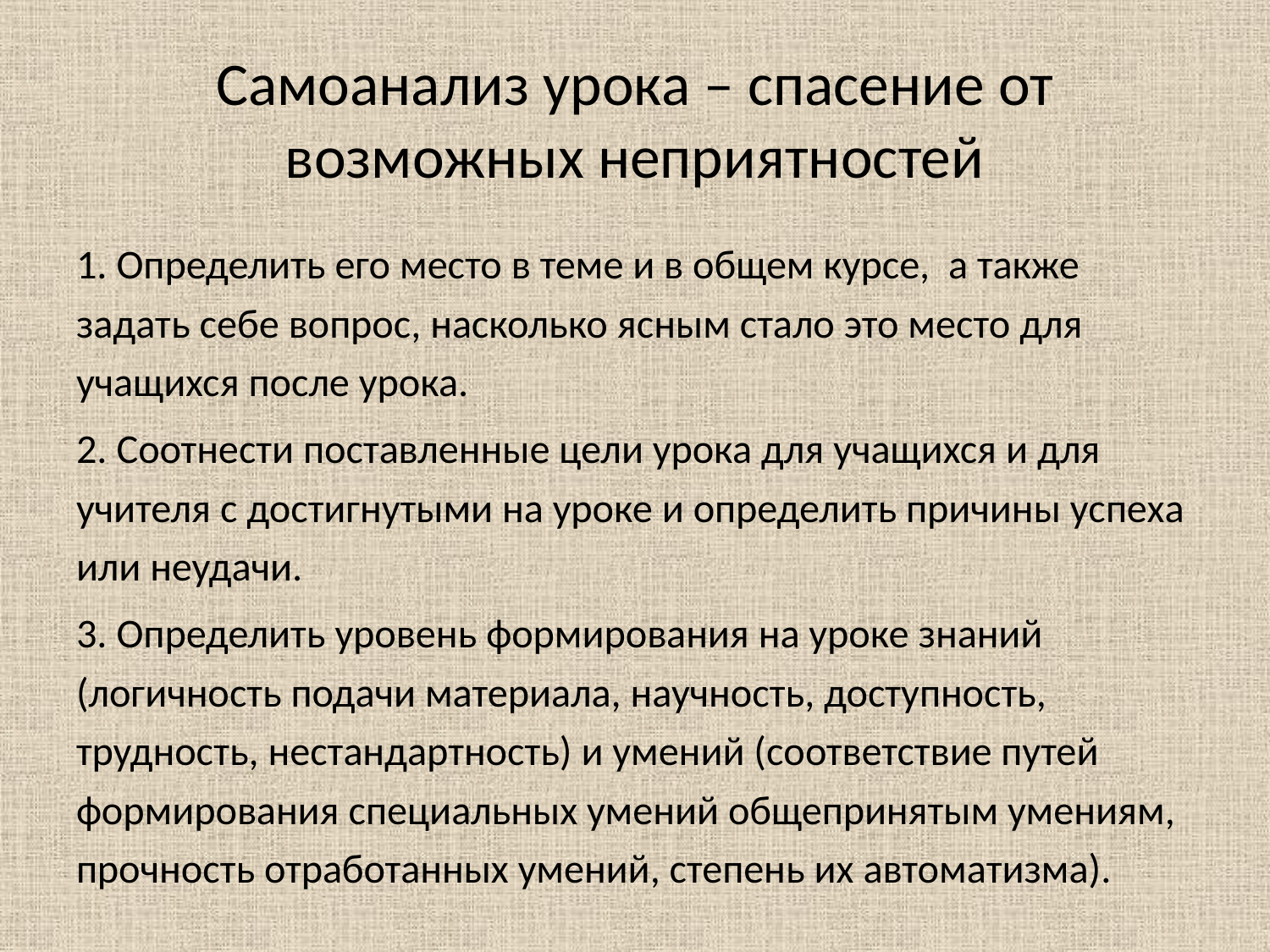

# Самоанализ урока – спасение от возможных неприятностей
1. Определить его место в теме и в общем курсе,  а также задать себе вопрос, насколько ясным стало это место для учащихся после урока.
2. Соотнести поставленные цели урока для учащихся и для учителя с достигнутыми на уроке и определить причины успеха или неудачи.
3. Определить уровень формирования на уроке знаний (логичность подачи материала, научность, доступность, трудность, нестандартность) и умений (соответствие путей формирования специальных умений общепринятым умениям, прочность отработанных умений, степень их автоматизма).